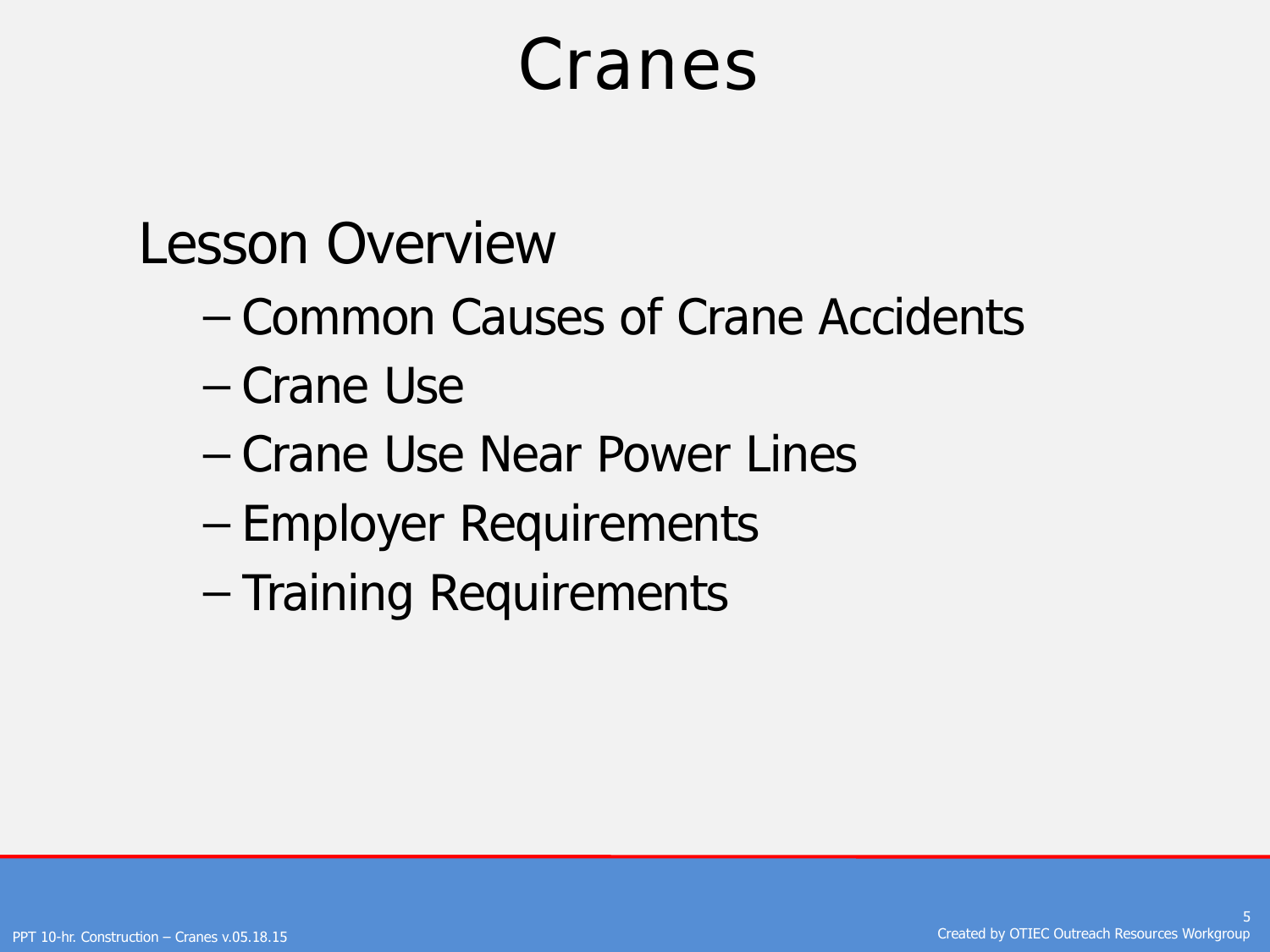

# Cranes
Lesson Overview
Common Causes of Crane Accidents
Crane Use
Crane Use Near Power Lines
Employer Requirements
Training Requirements